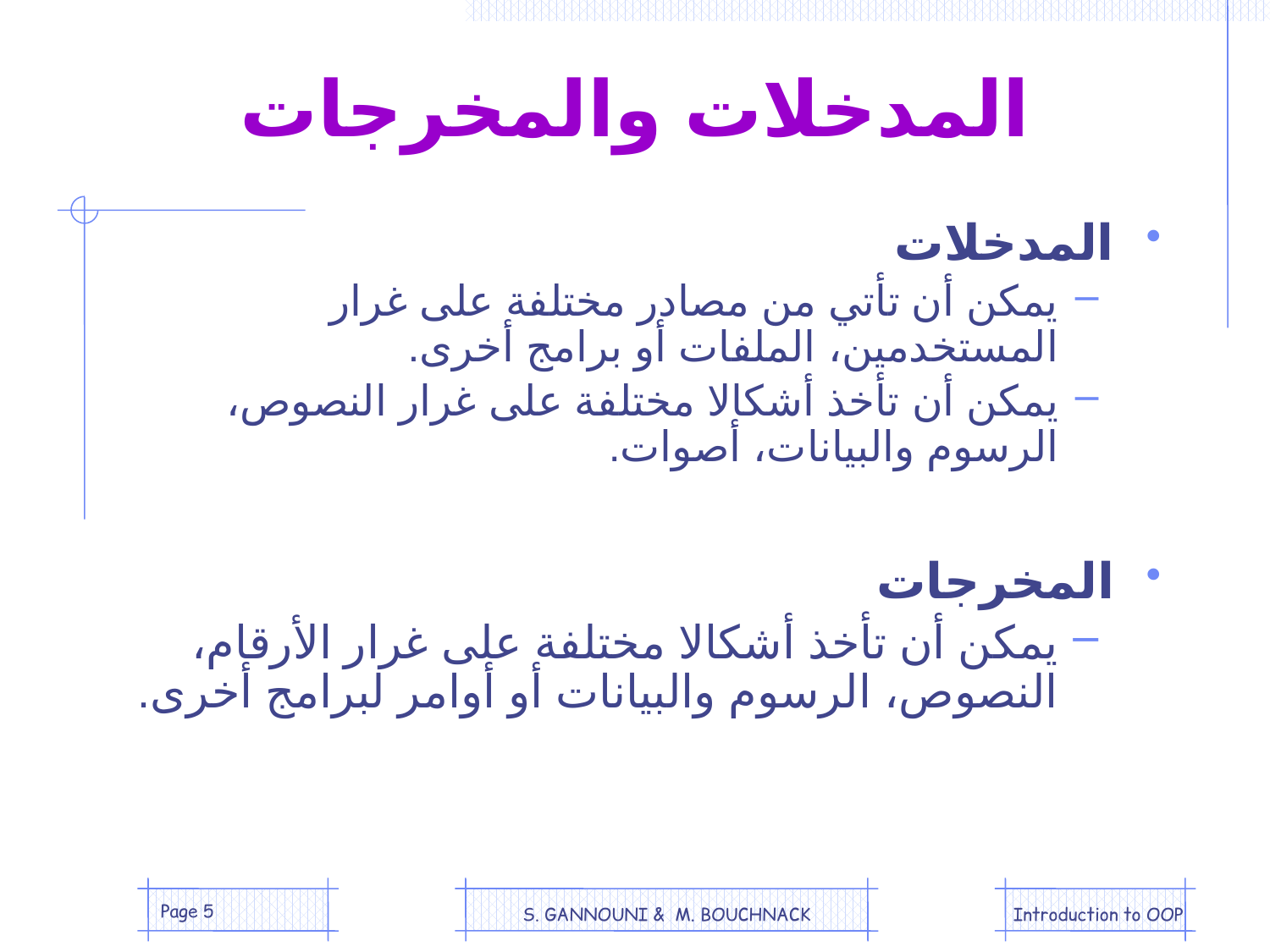

# المدخلات والمخرجات
المدخلات
يمكن أن تأتي من مصادر مختلفة على غرار المستخدمين، الملفات أو برامج أخرى.
يمكن أن تأخذ أشكالا مختلفة على غرار النصوص، الرسوم والبيانات، أصوات.

المخرجات
يمكن أن تأخذ أشكالا مختلفة على غرار الأرقام، النصوص، الرسوم والبيانات أو أوامر لبرامج أخرى.
Page 5
S. GANNOUNI &  M. BOUCHNACK
Introduction to OOP